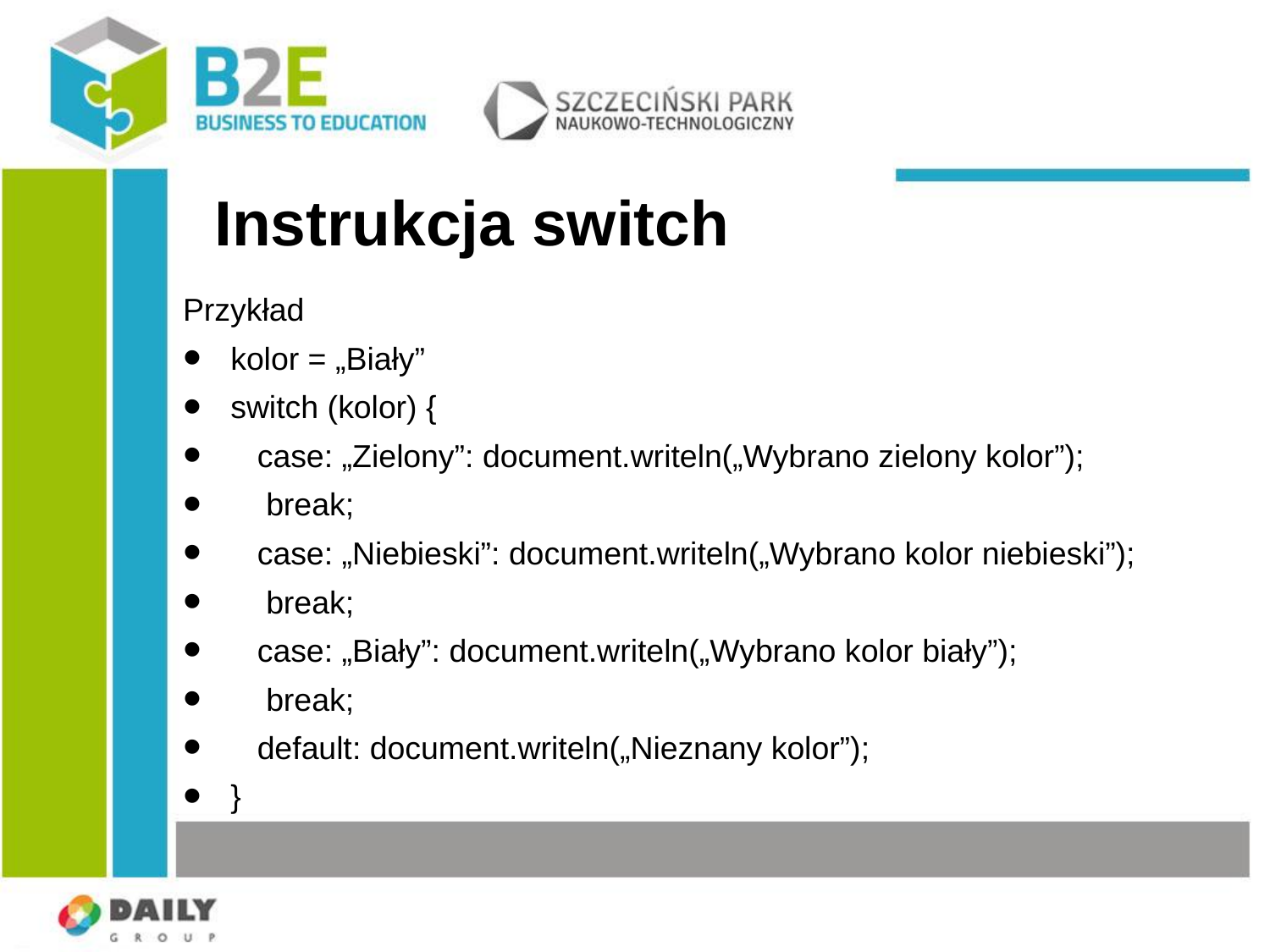

# Instrukcja switch
Przykład
kolor = „Biały”
switch (kolor) {
   case: „Zielony”: document.writeln(„Wybrano zielony kolor”);
    break;
   case: „Niebieski”: document.writeln(„Wybrano kolor niebieski”);
    break;
   case: „Biały”: document.writeln(„Wybrano kolor biały”);
    break;
   default: document.writeln(„Nieznany kolor”);
}